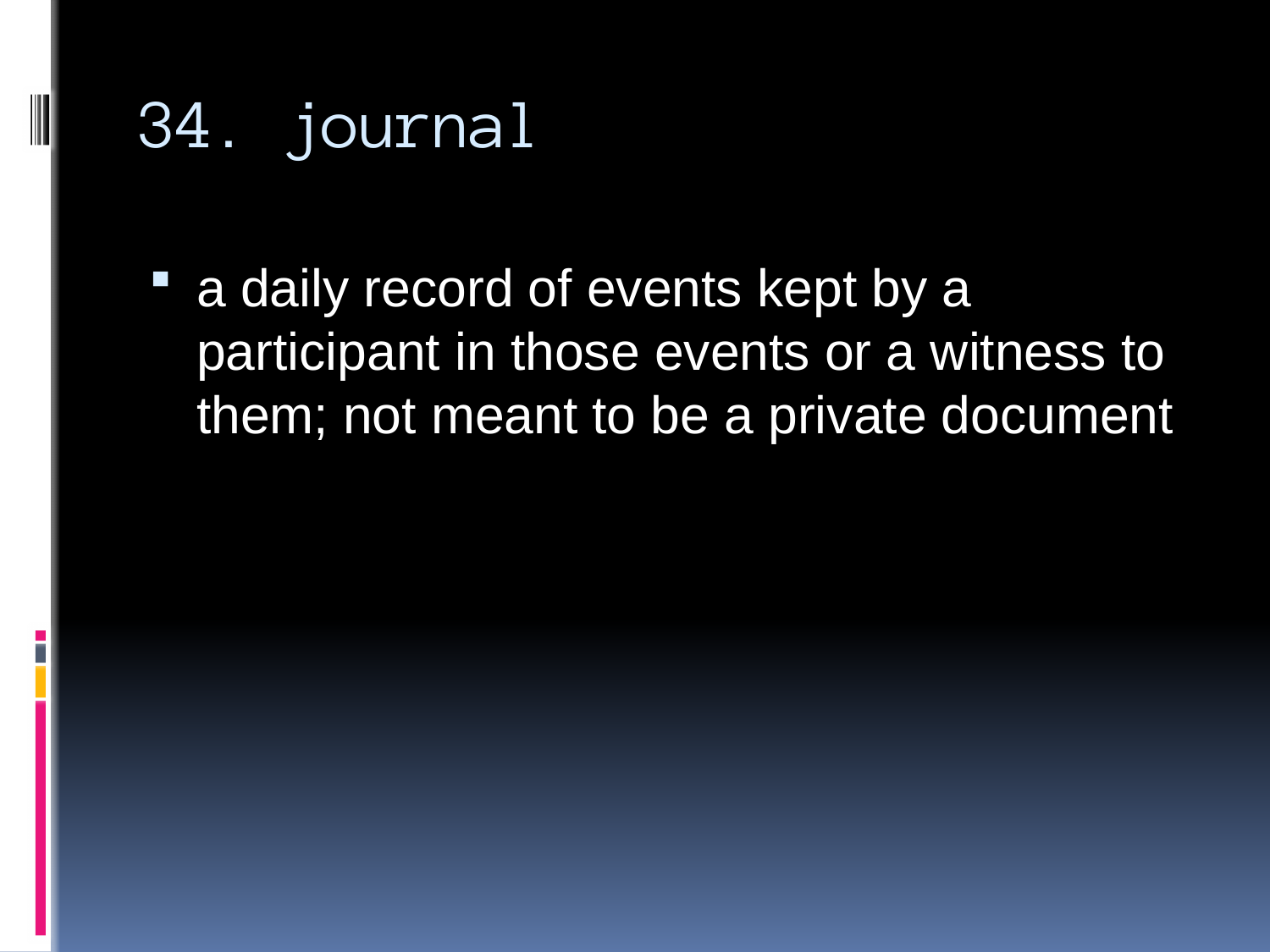

# 34. journal
a daily record of events kept by a participant in those events or a witness to them; not meant to be a private document